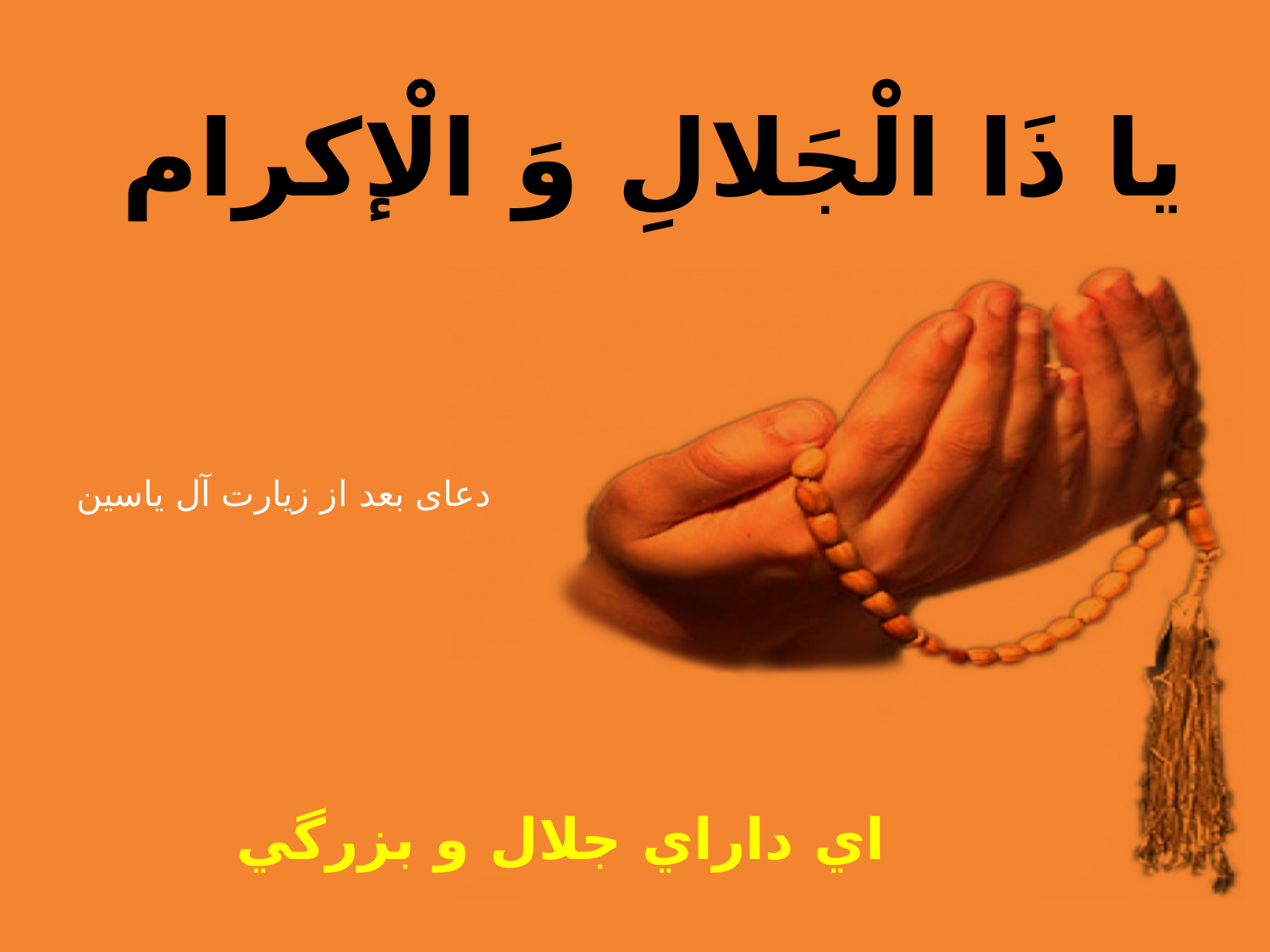

يا ذَا الْجَلالِ وَ الْإكرام
اي داراي جلال و بزرگي